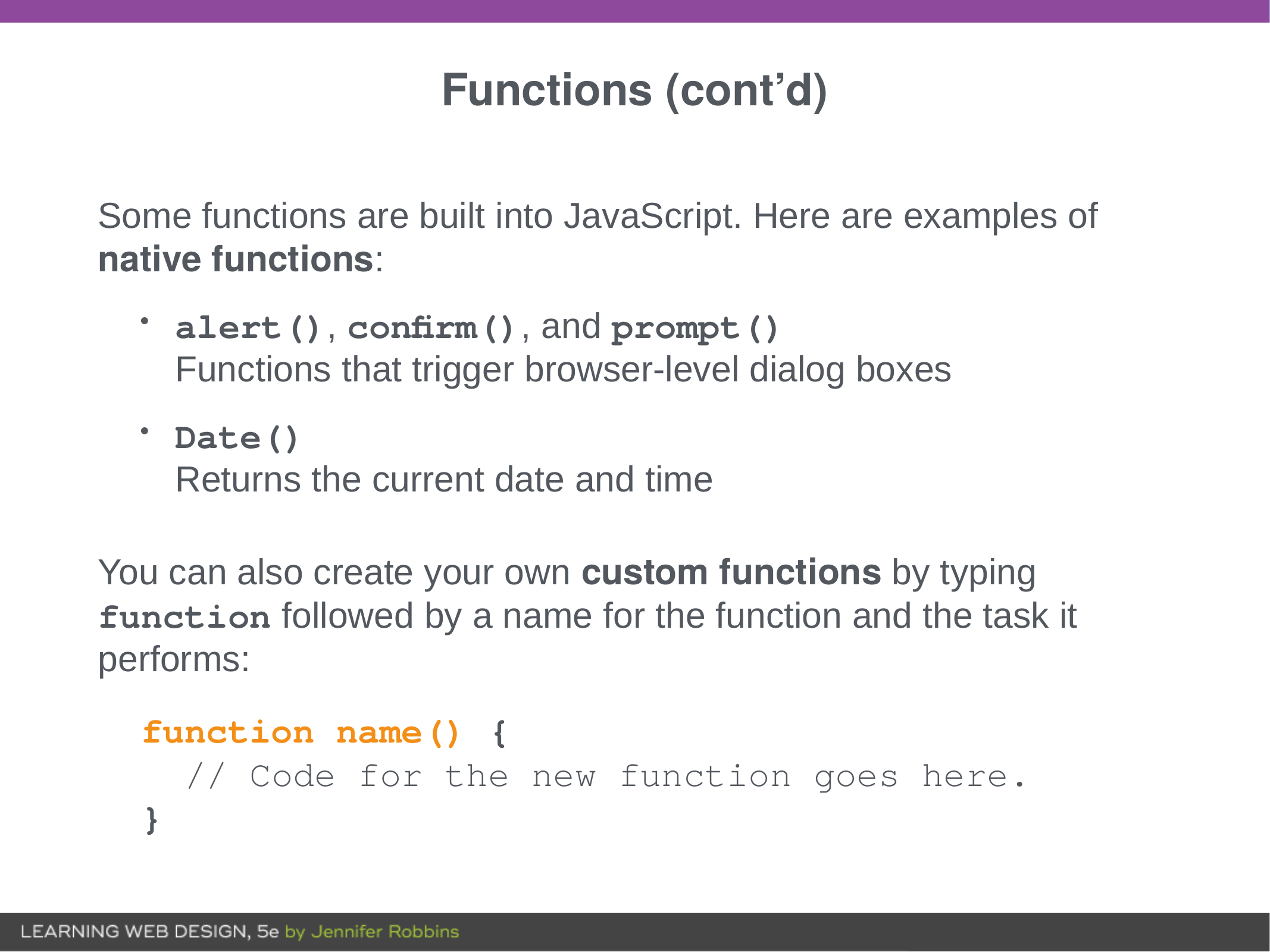

# Functions (cont’d)
Some functions are built into JavaScript. Here are examples of native functions:
alert(), confirm(), and prompt()
Functions that trigger browser-level dialog boxes
Date()
Returns the current date and time
You can also create your own custom functions by typing function followed by a name for the function and the task it performs:
function name() {
  // Code for the new function goes here.
}